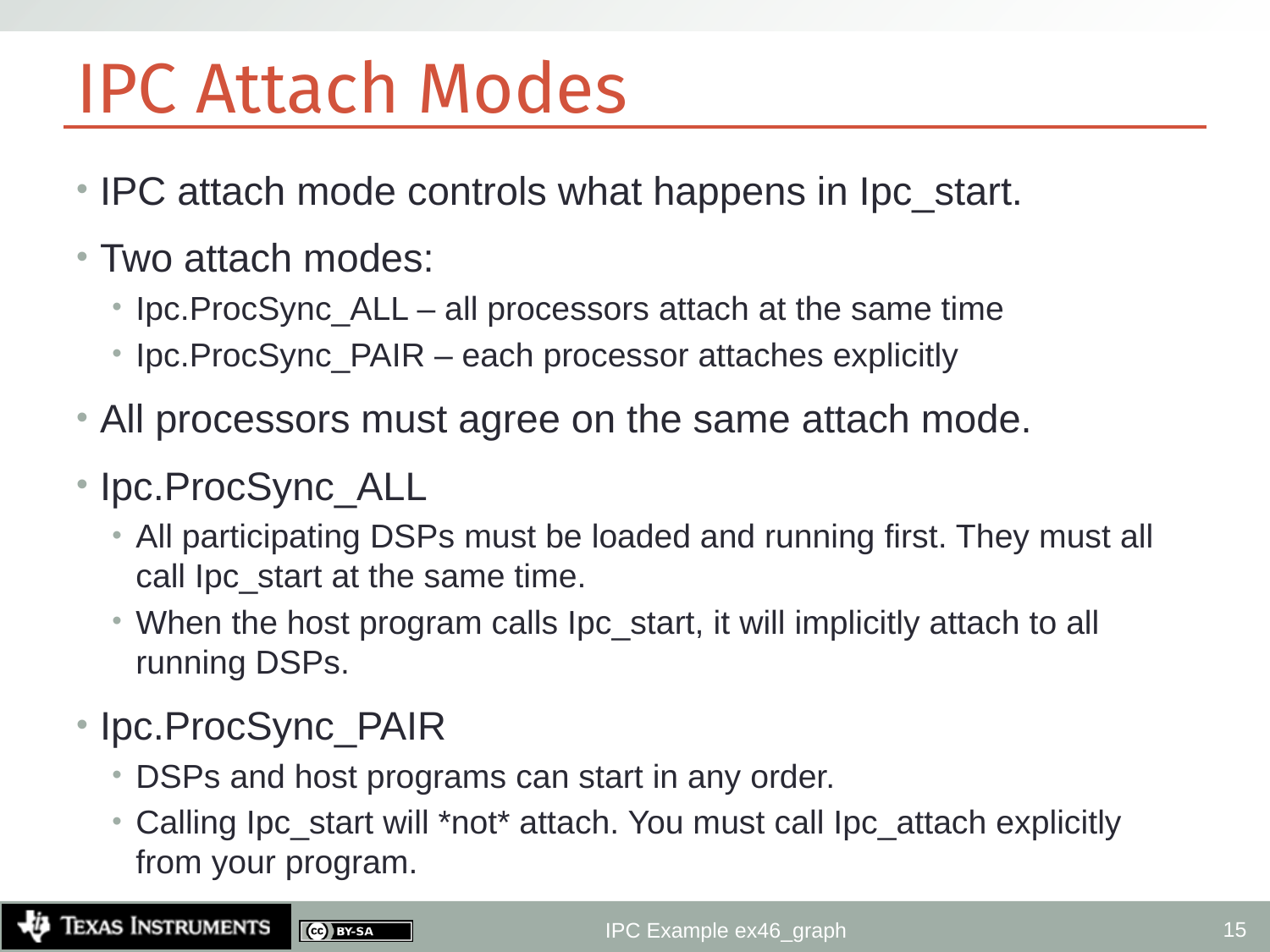

# IPC Attach Modes
IPC attach mode controls what happens in Ipc_start.
Two attach modes:
Ipc.ProcSync_ALL – all processors attach at the same time
Ipc.ProcSync_PAIR – each processor attaches explicitly
All processors must agree on the same attach mode.
Ipc.ProcSync_ALL
All participating DSPs must be loaded and running first. They must all call Ipc_start at the same time.
When the host program calls Ipc_start, it will implicitly attach to all running DSPs.
Ipc.ProcSync_PAIR
DSPs and host programs can start in any order.
Calling Ipc_start will *not* attach. You must call Ipc_attach explicitly from your program.
15
IPC Example ex46_graph